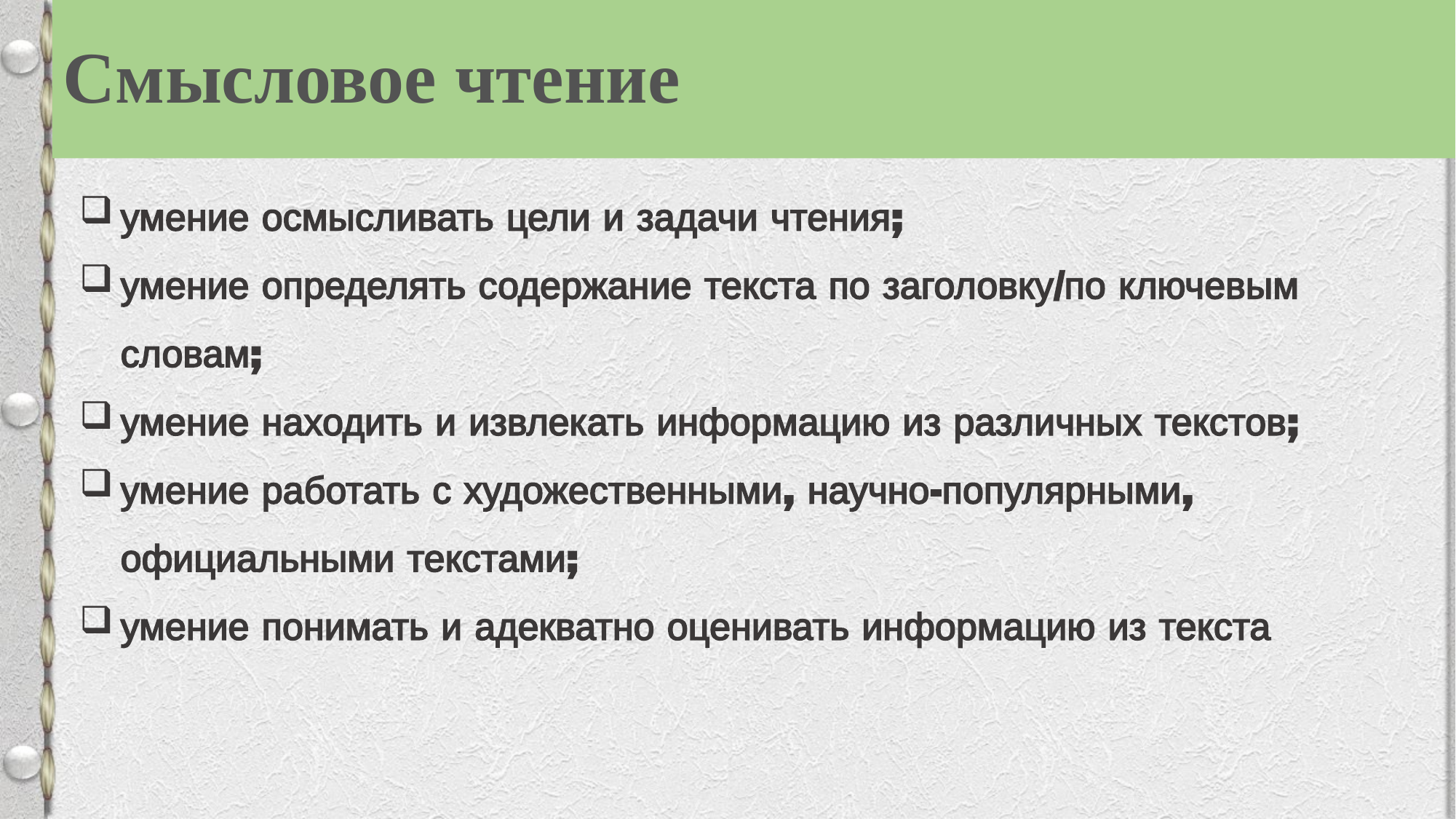

# Смысловое чтение
умение осмысливать цели и задачи чтения;
умение определять содержание текста по заголовку/по ключевым словам;
умение находить и извлекать информацию из различных текстов;
умение работать с художественными, научно-популярными, официальными текстами;
умение понимать и адекватно оценивать информацию из текста